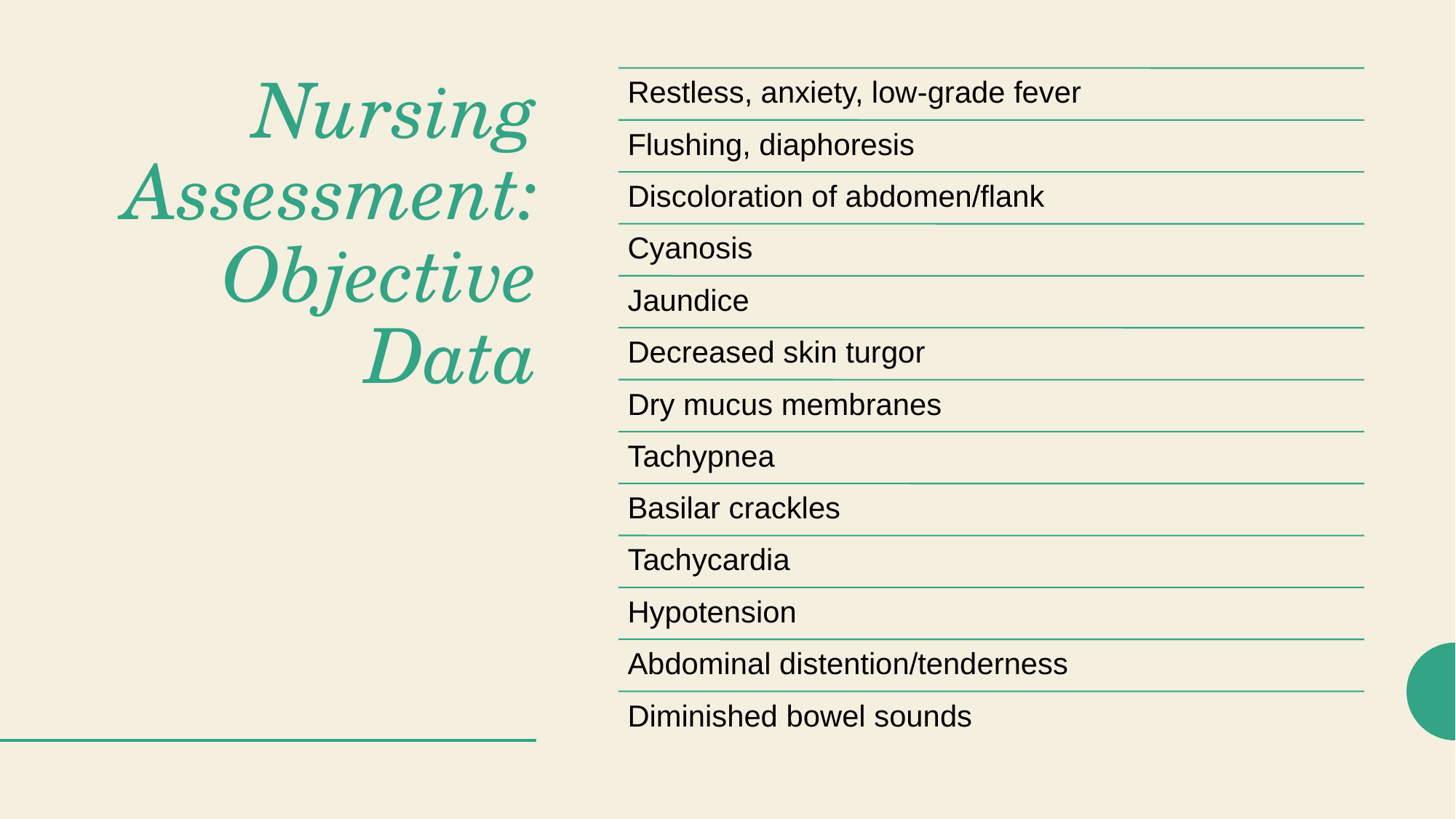

# Nursing Assessment: Objective Data
Restless, anxiety, low-grade fever
Flushing, diaphoresis
Discoloration of abdomen/flank
Cyanosis
Jaundice
Decreased skin turgor
Dry mucus membranes
Tachypnea
Basilar crackles
Tachycardia
Hypotension
Abdominal distention/tenderness
Diminished bowel sounds